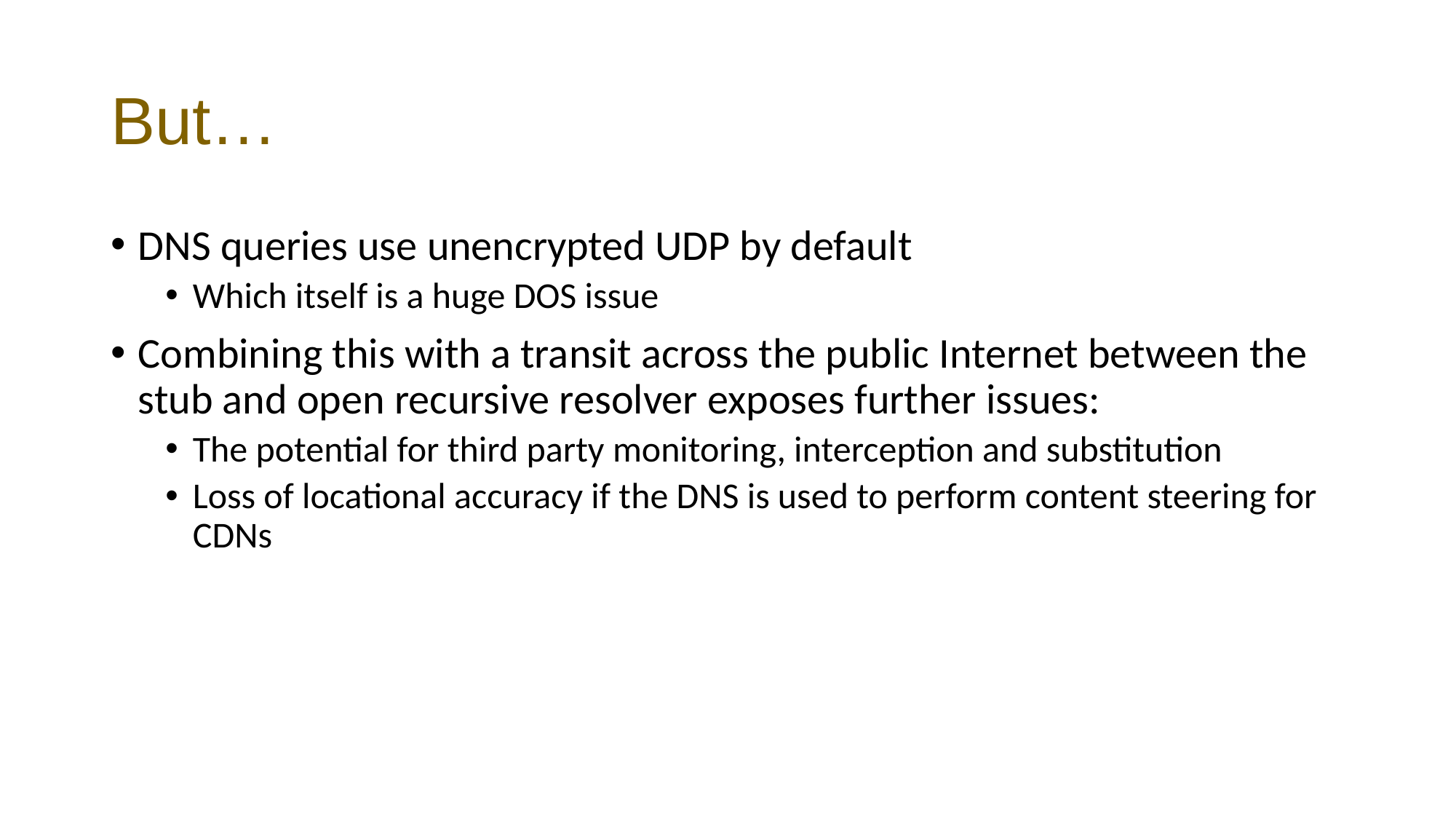

# But…
DNS queries use unencrypted UDP by default
Which itself is a huge DOS issue
Combining this with a transit across the public Internet between the stub and open recursive resolver exposes further issues:
The potential for third party monitoring, interception and substitution
Loss of locational accuracy if the DNS is used to perform content steering for CDNs